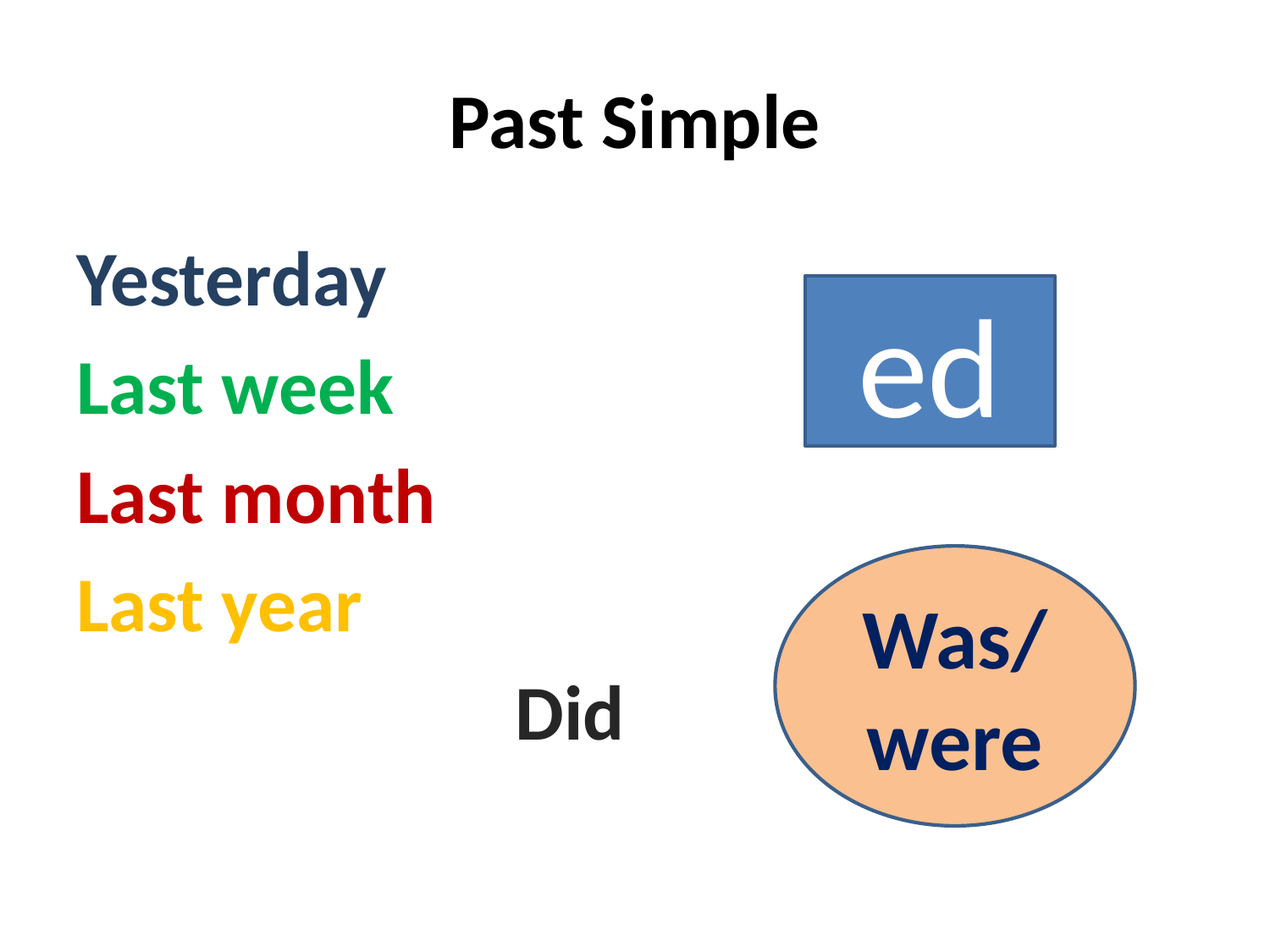

# Past Simple
Yesterday
Last week
Last month
Last year
                         Did
ed
Was/were